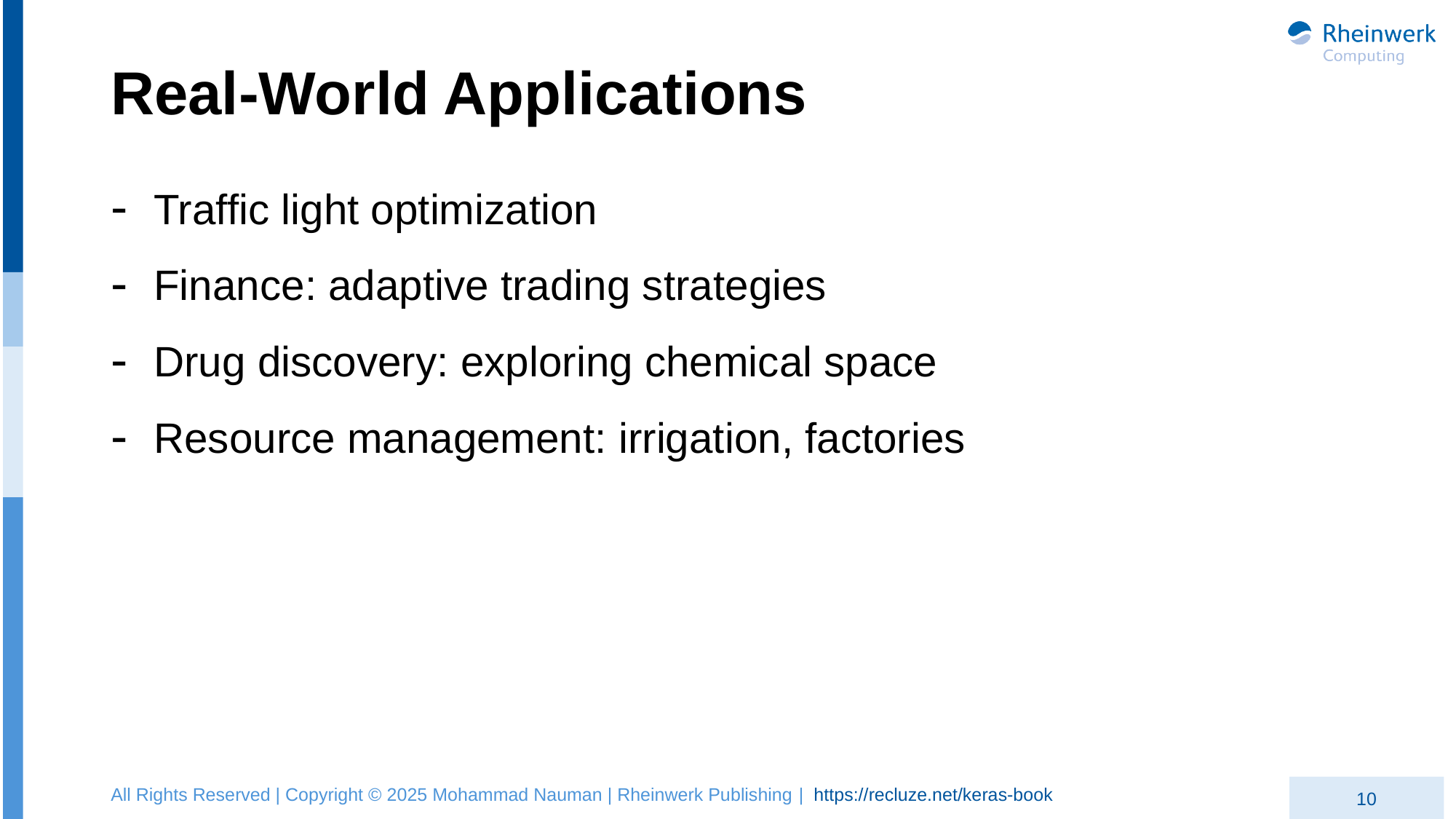

# Real-World Applications
Traffic light optimization
Finance: adaptive trading strategies
Drug discovery: exploring chemical space
Resource management: irrigation, factories